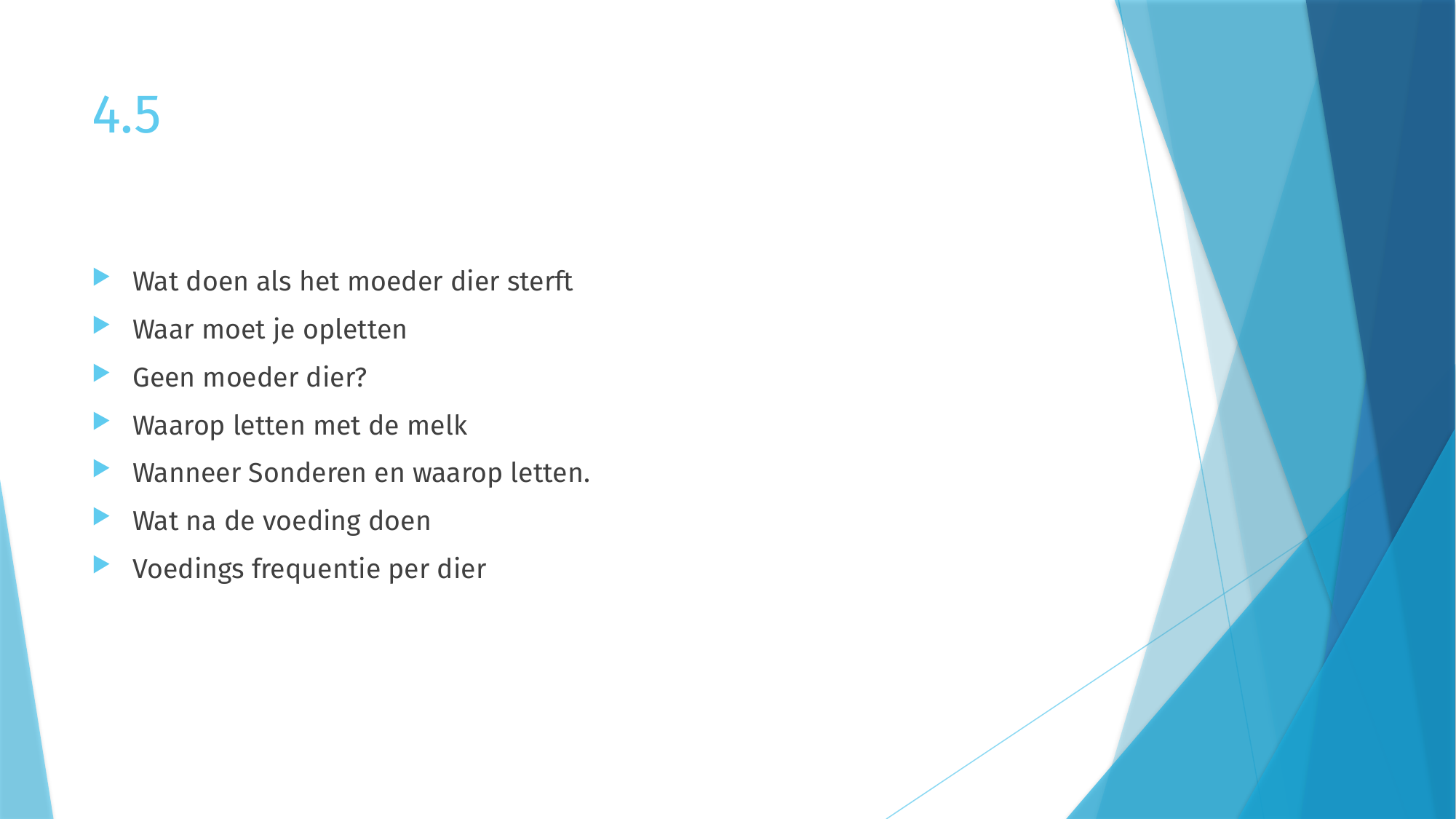

# 4.5
Wat doen als het moeder dier sterft
Waar moet je opletten
Geen moeder dier?
Waarop letten met de melk
Wanneer Sonderen en waarop letten.
Wat na de voeding doen
Voedings frequentie per dier